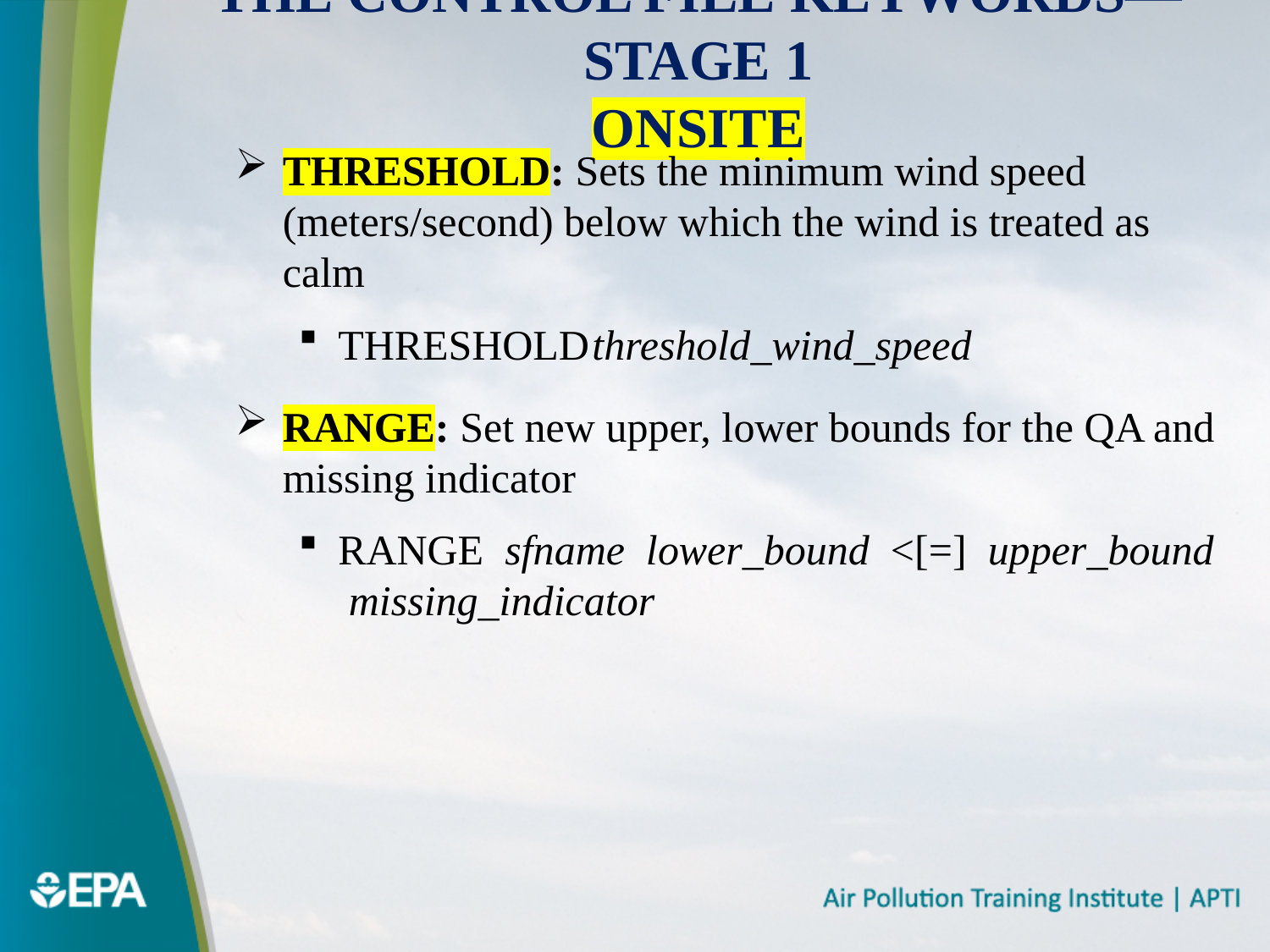

# The Control File Keywords—Stage 1 ONSITE
THRESHOLD: Sets the minimum wind speed (meters/second) below which the wind is treated as calm
THRESHOLD	threshold_wind_speed
RANGE: Set new upper, lower bounds for the QA and missing indicator
RANGE  sfname  lower_bound  <[=]  upper_bound  missing_indicator